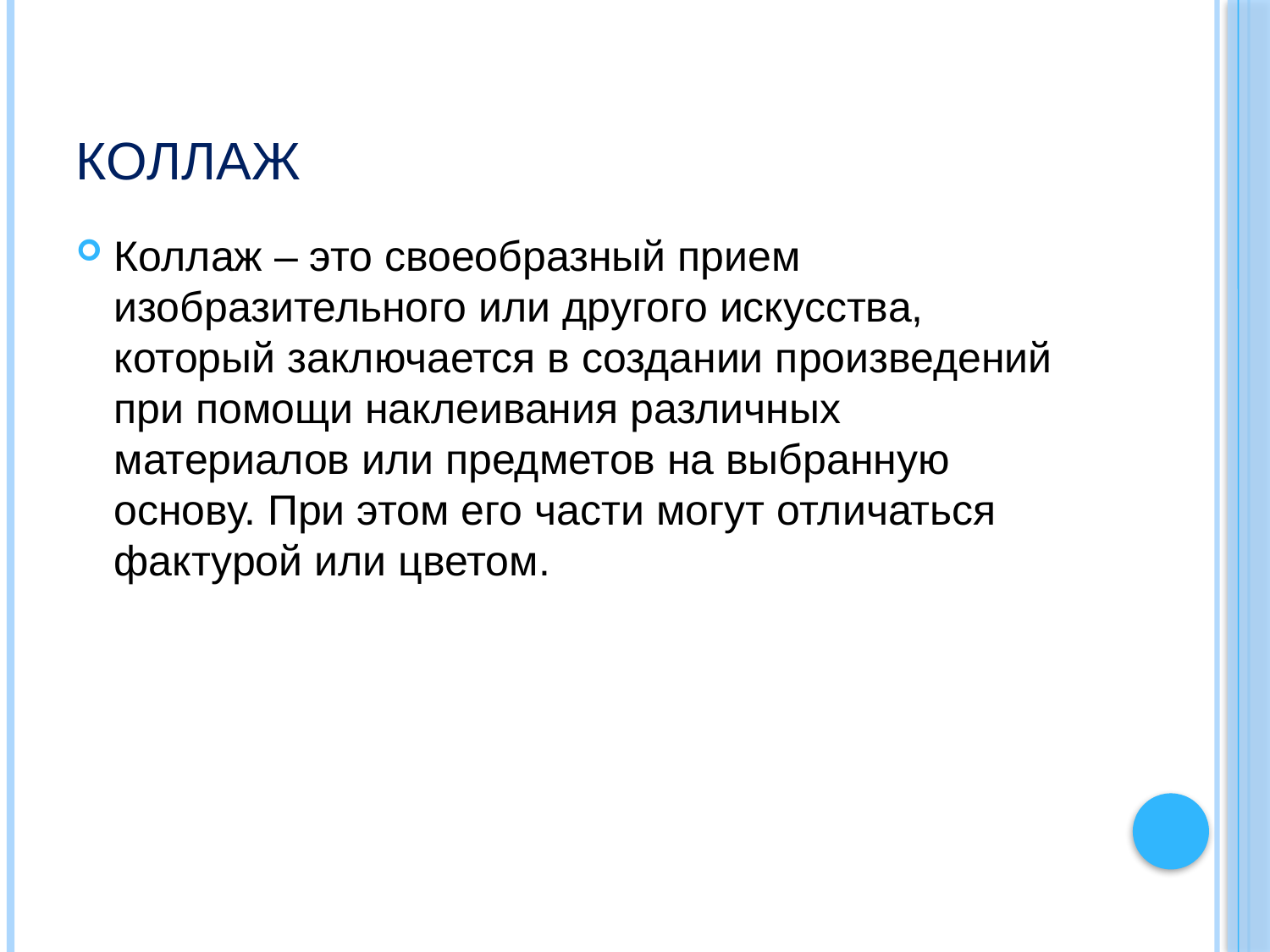

# КОЛЛАЖ
Коллаж – это своеобразный прием изобразительного или другого искусства, который заключается в создании произведений при помощи наклеивания различных материалов или предметов на выбранную основу. При этом его части могут отличаться фактурой или цветом.